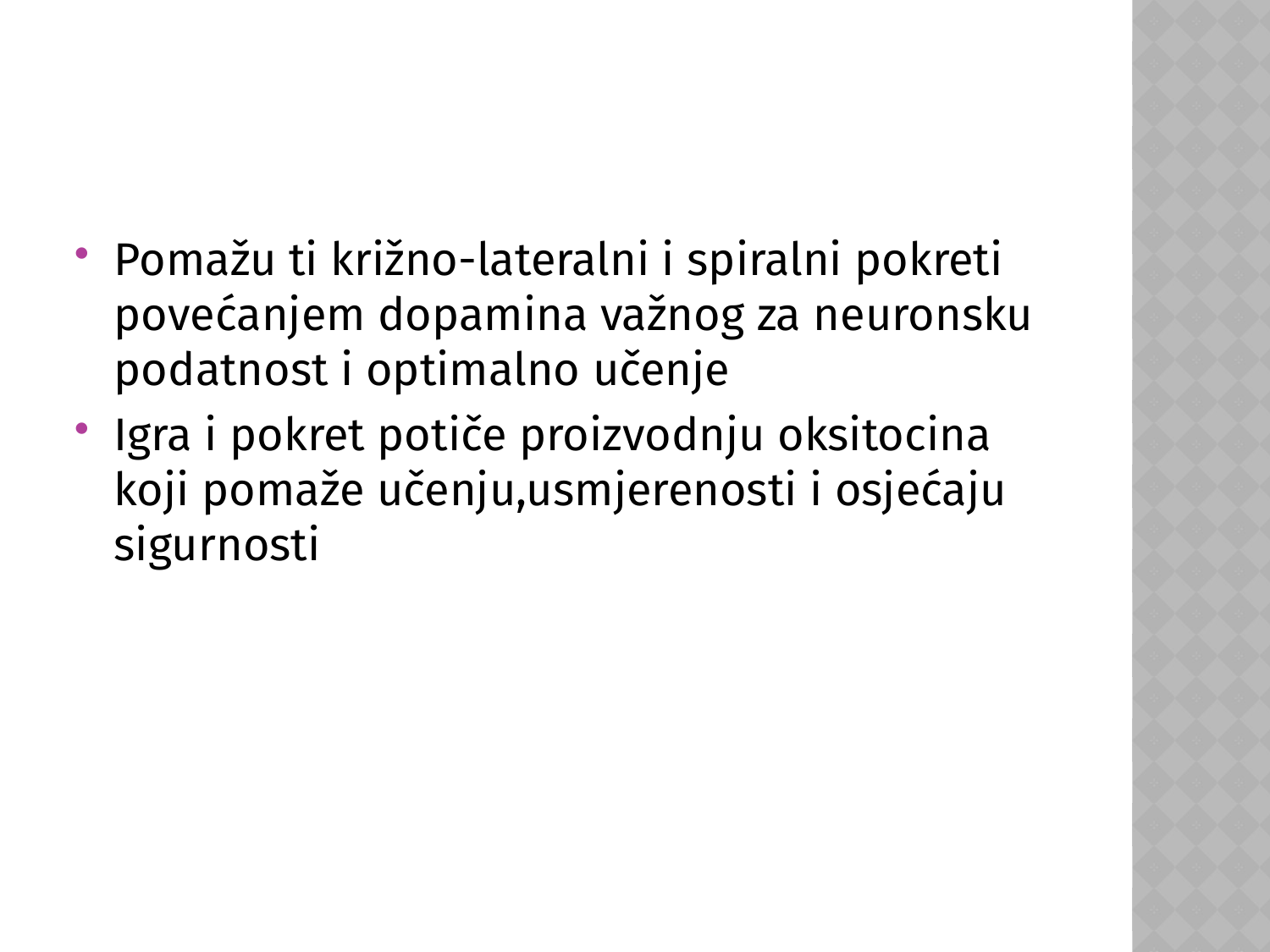

#
Pomažu ti križno-lateralni i spiralni pokreti povećanjem dopamina važnog za neuronsku podatnost i optimalno učenje
Igra i pokret potiče proizvodnju oksitocina koji pomaže učenju,usmjerenosti i osjećaju sigurnosti